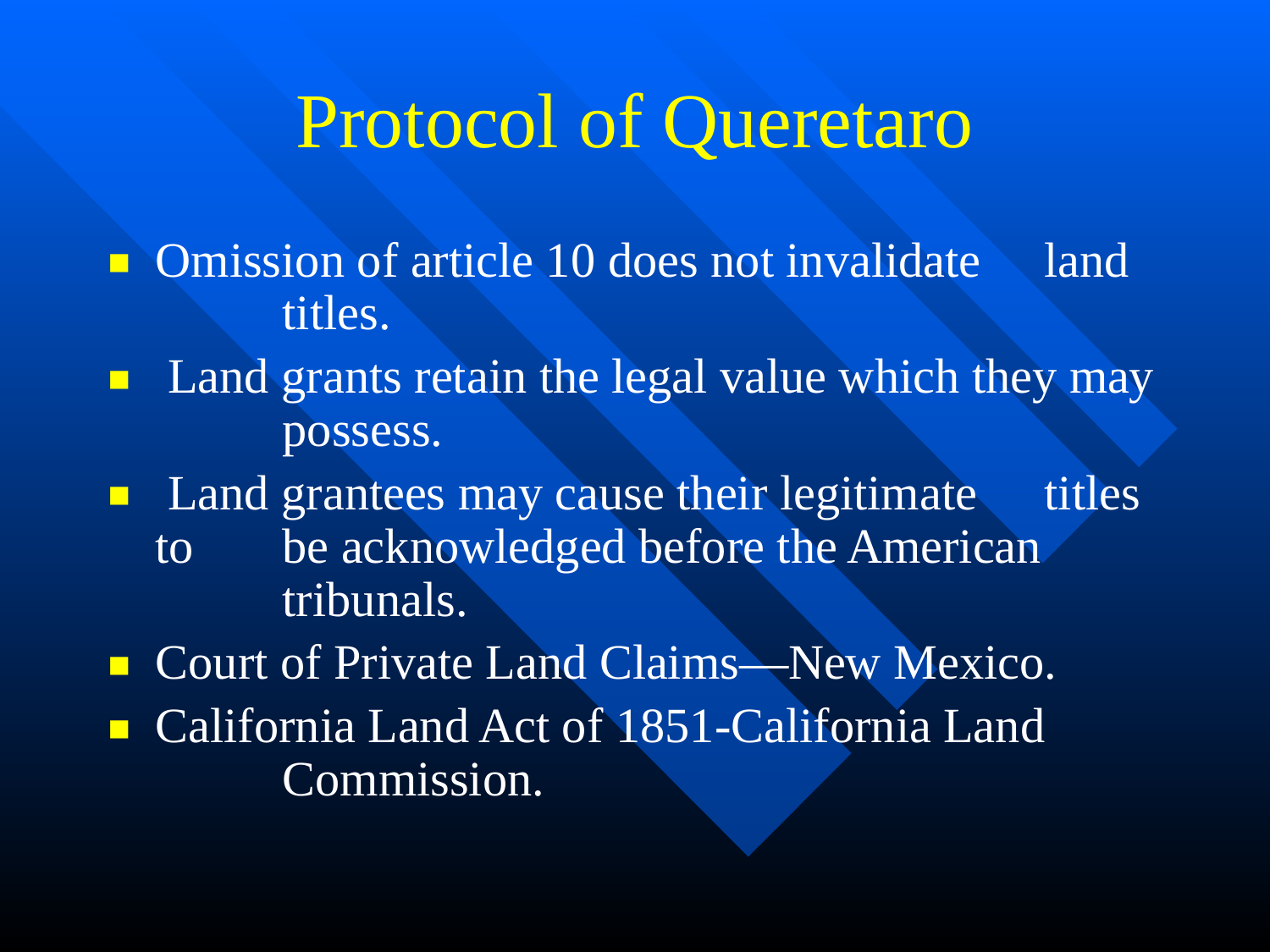

# Protocol of Queretaro
Omission of article 10 does not invalidate 	land 	titles.
 Land grants retain the legal value which they may 	possess.
 Land grantees may cause their legitimate 	titles to 	be acknowledged before the American 	tribunals.
Court of Private Land Claims—New Mexico.
California Land Act of 1851-California Land 	Commission.